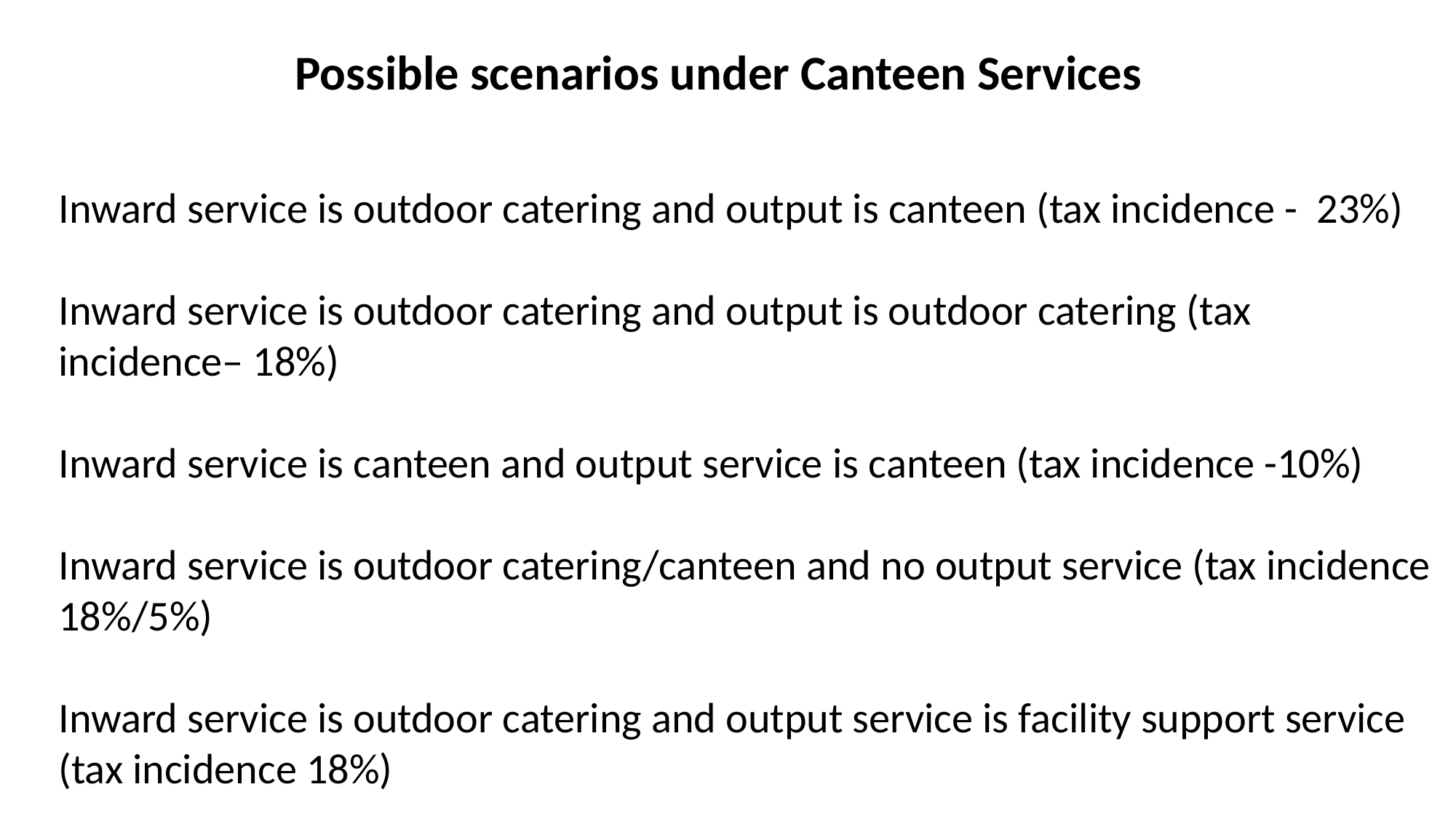

Possible scenarios under Canteen Services
Inward service is outdoor catering and output is canteen (tax incidence -  23%)

Inward service is outdoor catering and output is outdoor catering (tax incidence– 18%)

Inward service is canteen and output service is canteen (tax incidence -10%)

Inward service is outdoor catering/canteen and no output service (tax incidence 18%/5%)

Inward service is outdoor catering and output service is facility support service (tax incidence 18%)